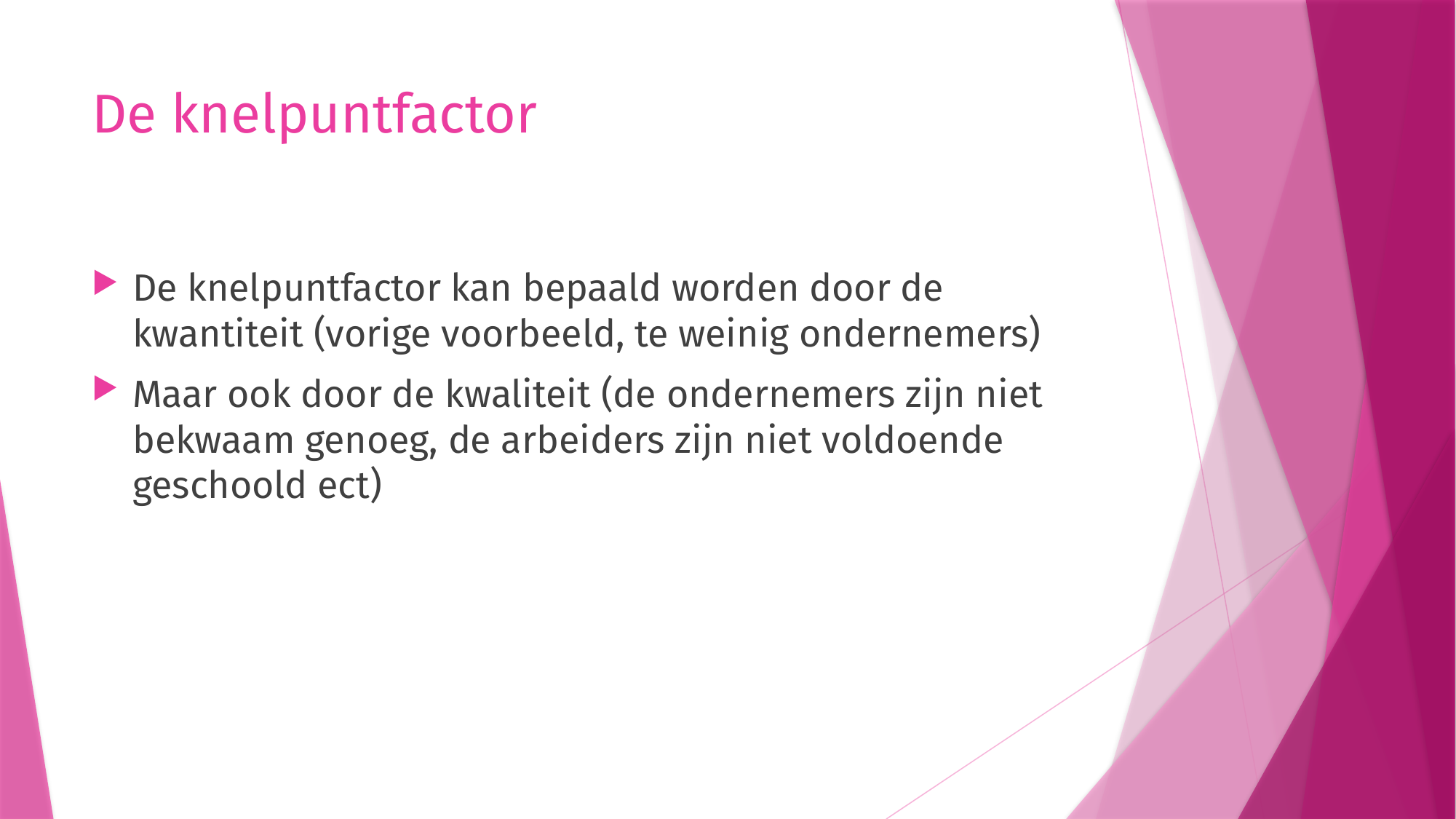

# De knelpuntfactor
De knelpuntfactor kan bepaald worden door de kwantiteit (vorige voorbeeld, te weinig ondernemers)
Maar ook door de kwaliteit (de ondernemers zijn niet bekwaam genoeg, de arbeiders zijn niet voldoende geschoold ect)